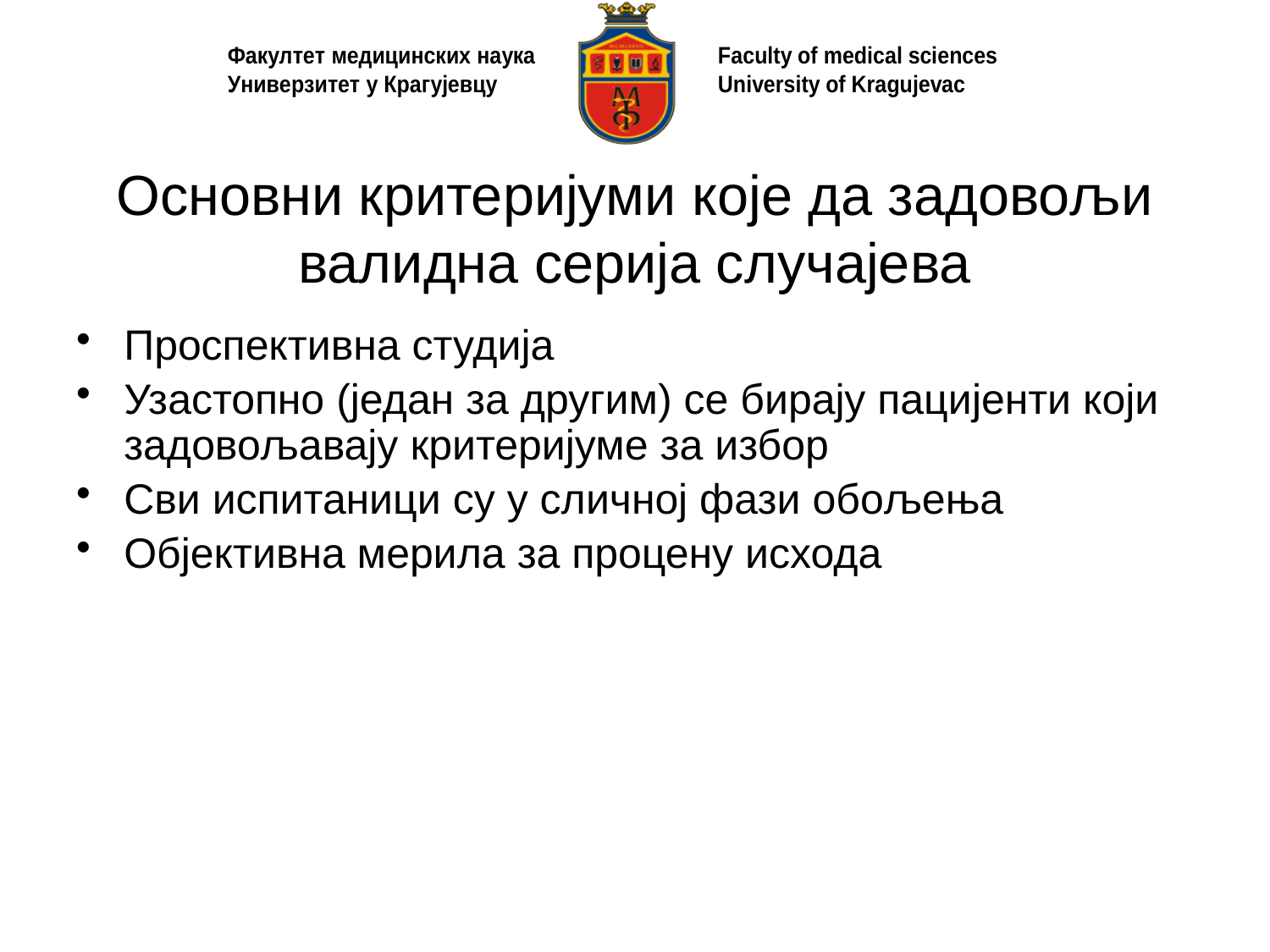

# Основни критеријуми које да задовољи валидна серија случајева
Проспективна студија
Узастопно (један за другим) се бирају пацијенти који задовољавају критеријуме за избор
Сви испитаници су у сличној фази обољења
Објективна мерила за процену исхода